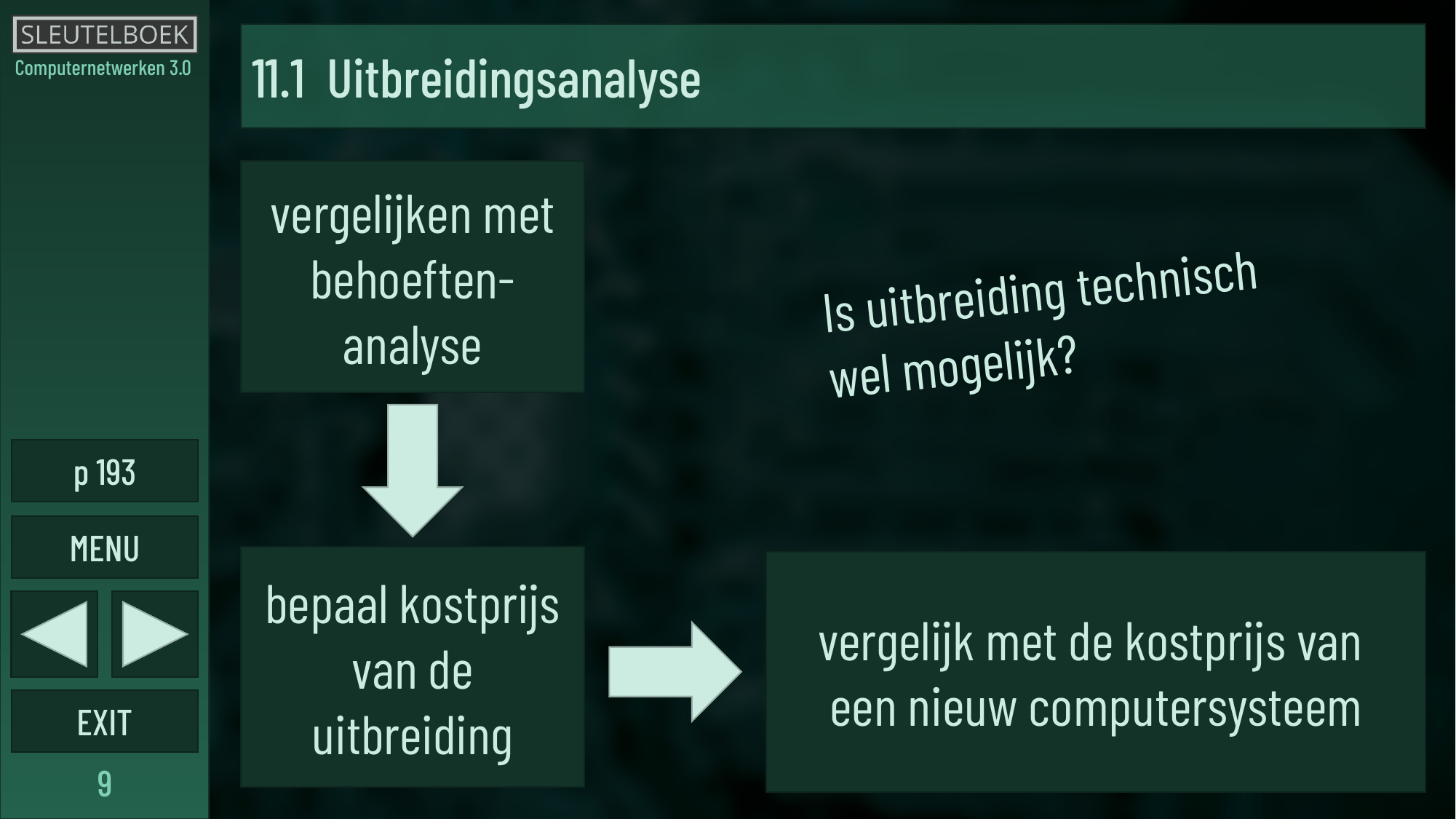

11.1  Uitbreidingsanalyse
Computernetwerken 3.0
vergelijken met behoeften-analyse
Is uitbreiding technisch wel mogelijk?

p 193
MENU
bepaal kostprijs van de uitbreiding
vergelijk met de kostprijs van
een nieuw computersysteem

9